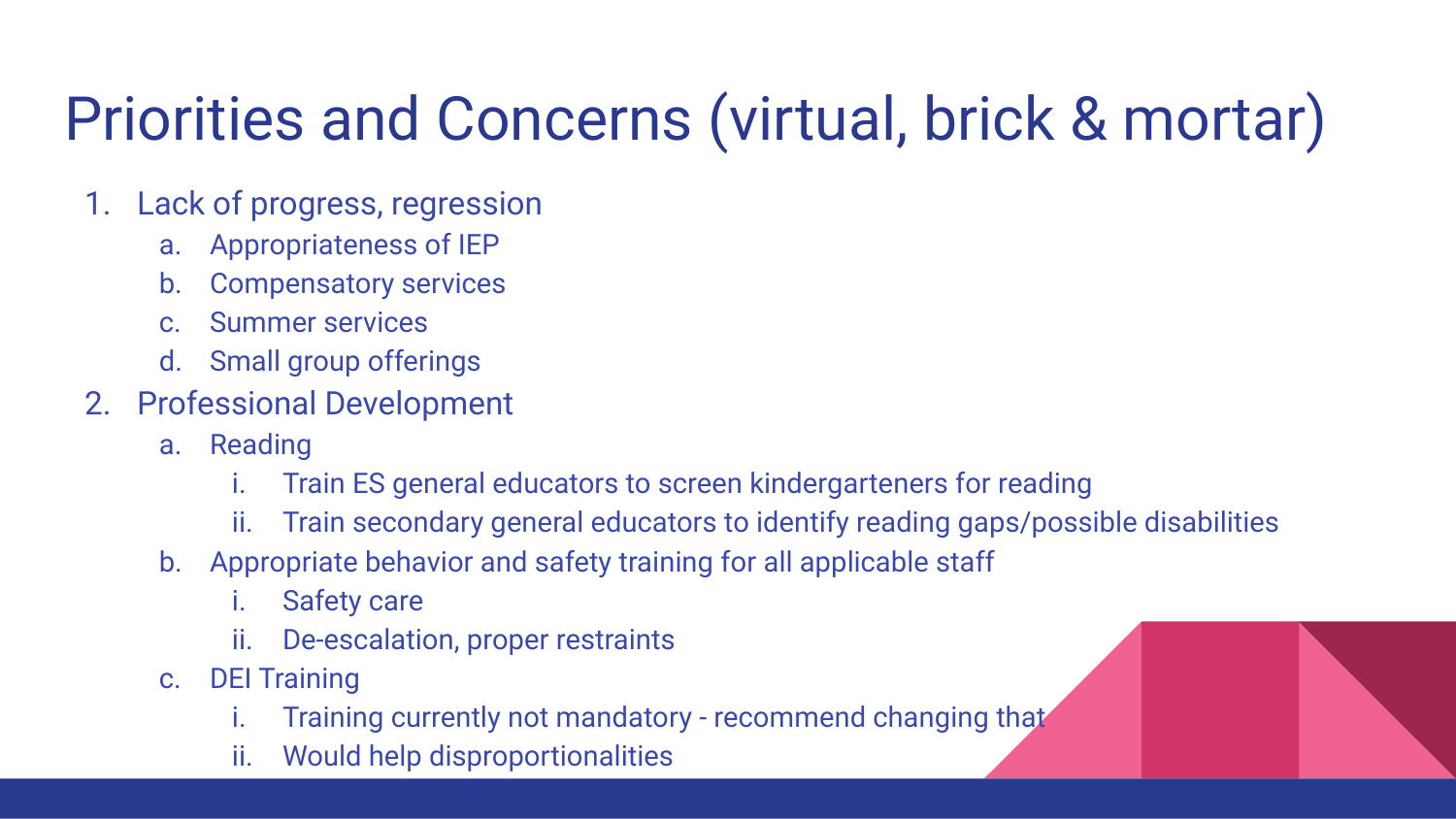

# Priorities and Concerns (virtual, brick & mortar)
Lack of progress, regression
Appropriateness of IEP
Compensatory services
Summer services
Small group offerings
Professional Development
Reading
Train ES general educators to screen kindergarteners for reading
Train secondary general educators to identify reading gaps/possible disabilities
Appropriate behavior and safety training for all applicable staff
Safety care
De-escalation, proper restraints
DEI Training
Training currently not mandatory - recommend changing that
Would help disproportionalities